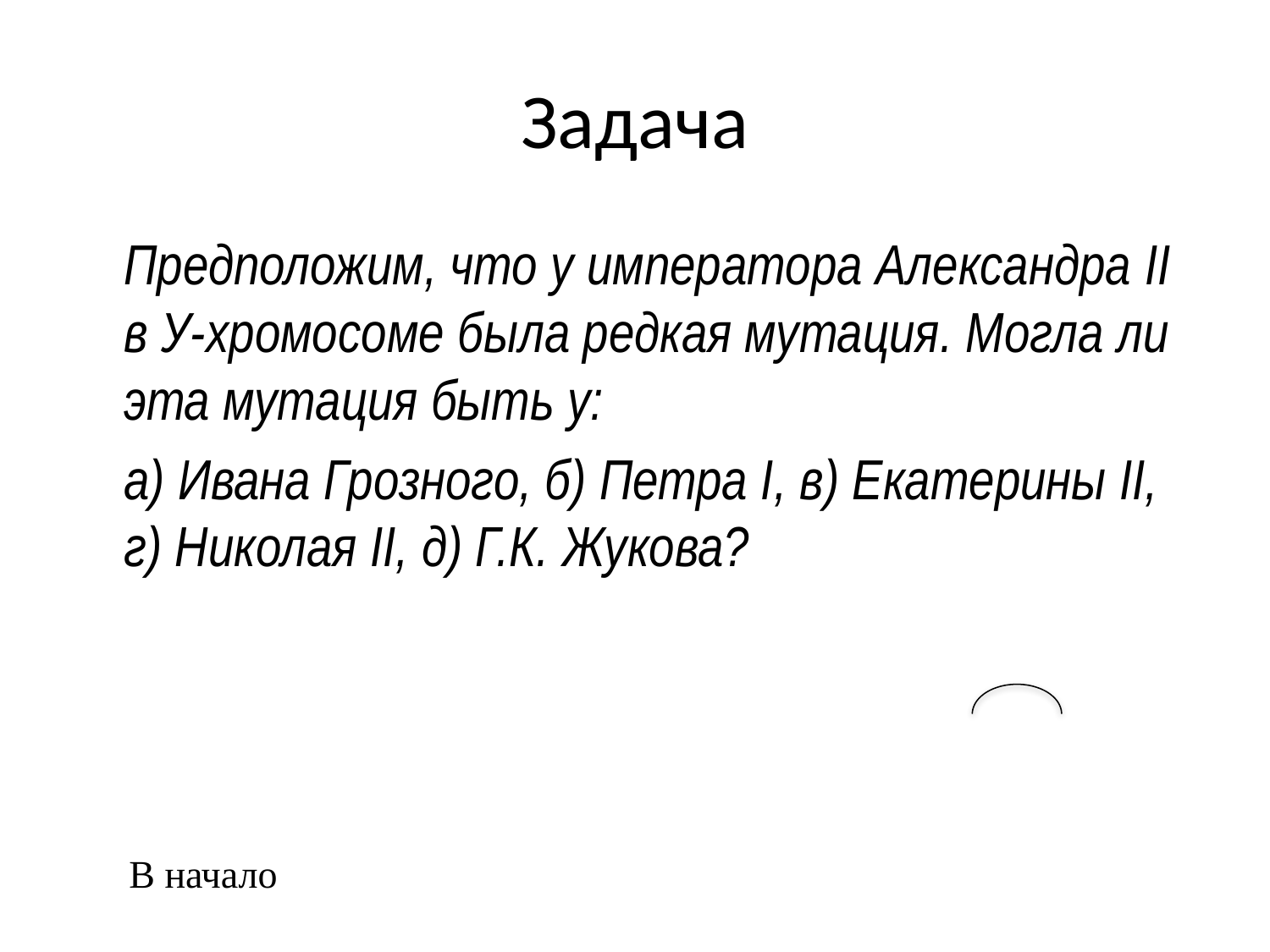

# Задача
Предположим, что у императора Александра II в У-хромосоме была редкая мутация. Могла ли эта мутация быть у:
а) Ивана Грозного, б) Петра I, в) Екатерины II, г) Николая II, д) Г.К. Жукова?

В начало